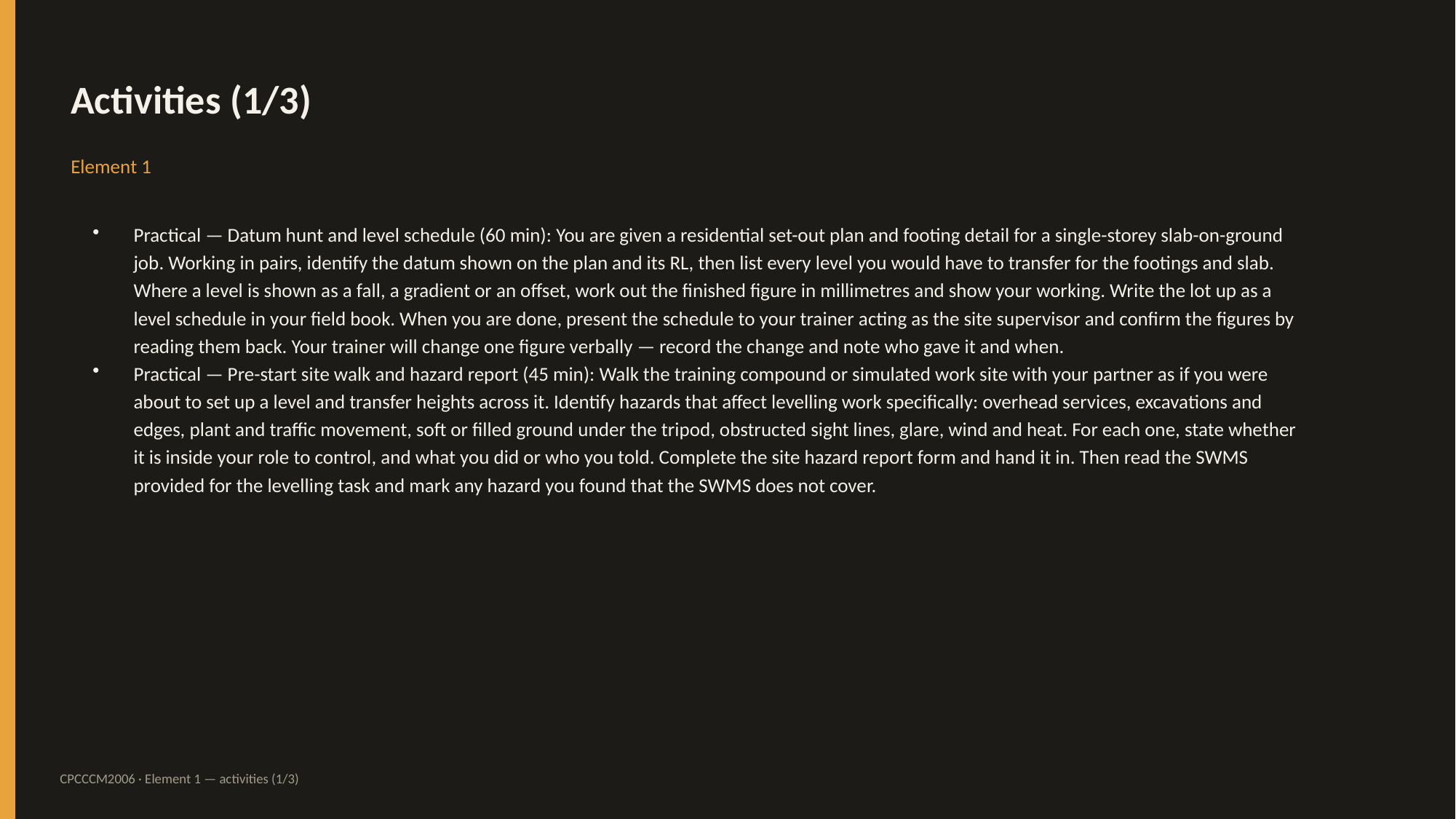

Activities (1/3)
Element 1
Practical — Datum hunt and level schedule (60 min): You are given a residential set-out plan and footing detail for a single-storey slab-on-ground job. Working in pairs, identify the datum shown on the plan and its RL, then list every level you would have to transfer for the footings and slab. Where a level is shown as a fall, a gradient or an offset, work out the finished figure in millimetres and show your working. Write the lot up as a level schedule in your field book. When you are done, present the schedule to your trainer acting as the site supervisor and confirm the figures by reading them back. Your trainer will change one figure verbally — record the change and note who gave it and when.
Practical — Pre-start site walk and hazard report (45 min): Walk the training compound or simulated work site with your partner as if you were about to set up a level and transfer heights across it. Identify hazards that affect levelling work specifically: overhead services, excavations and edges, plant and traffic movement, soft or filled ground under the tripod, obstructed sight lines, glare, wind and heat. For each one, state whether it is inside your role to control, and what you did or who you told. Complete the site hazard report form and hand it in. Then read the SWMS provided for the levelling task and mark any hazard you found that the SWMS does not cover.
CPCCCM2006 · Element 1 — activities (1/3)